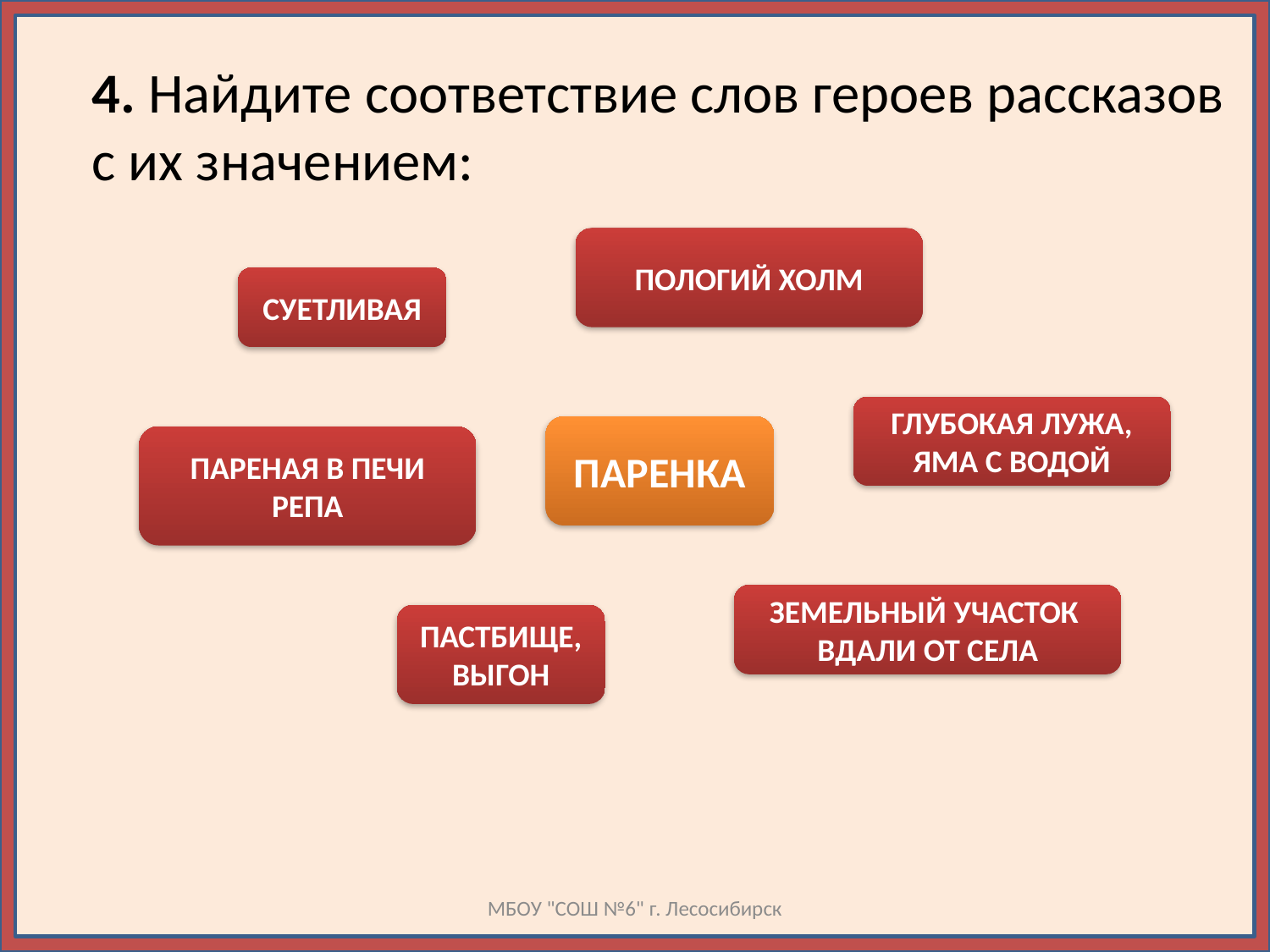

# 4. Найдите соответствие слов героев рассказов с их значением:
ПОЛОГИЙ ХОЛМ
СУЕТЛИВАЯ
ГЛУБОКАЯ ЛУЖА, ЯМА С ВОДОЙ
ПАРЕНКА
ПАРЕНАЯ В ПЕЧИ РЕПА
ЗЕМЕЛЬНЫЙ УЧАСТОК  ВДАЛИ ОТ СЕЛА
ПАСТБИЩЕ, ВЫГОН
МБОУ "СОШ №6" г. Лесосибирск